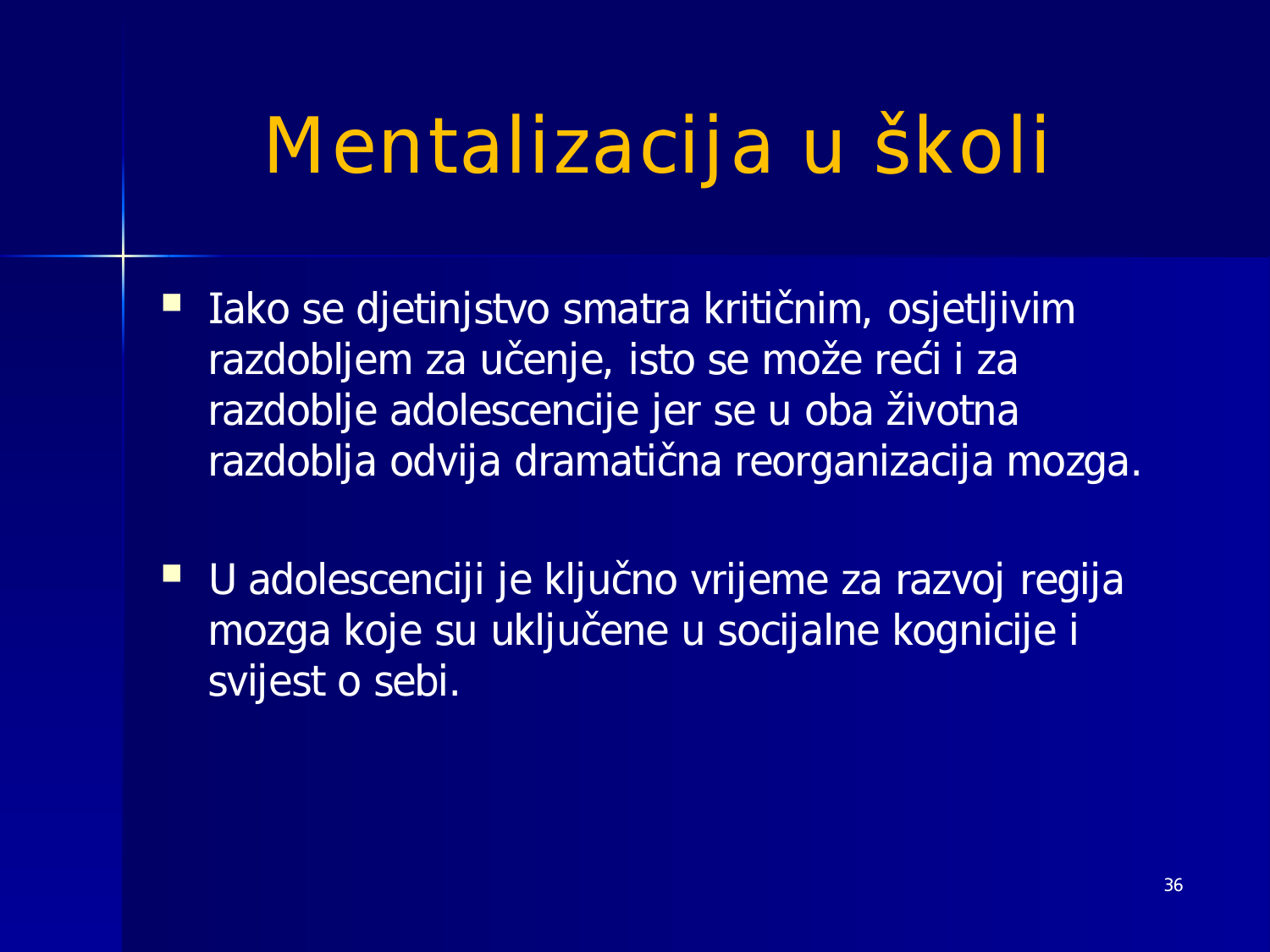

# Mentalizacija u školi
Iako se djetinjstvo smatra kritičnim, osjetljivim razdobljem za učenje, isto se može reći i za razdoblje adolescencije jer se u oba životna razdoblja odvija dramatična reorganizacija mozga.

U adolescenciji je ključno vrijeme za razvoj regija mozga koje su uključene u socijalne kognicije i svijest o sebi.

36